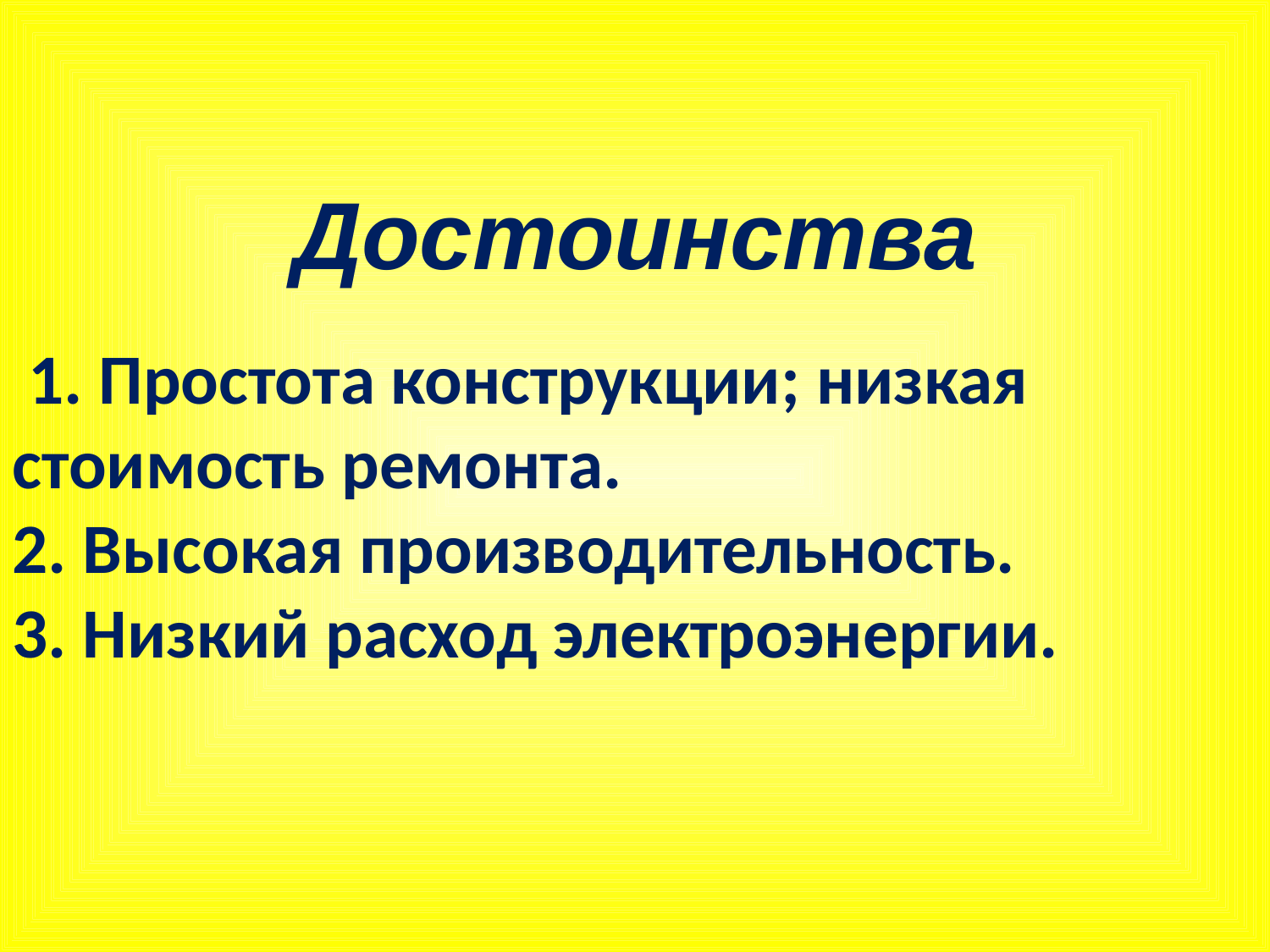

Достоинства
 1. Простота конструкции; низкая стоимость ремонта.
2. Высокая производительность.
3. Низкий расход электроэнергии.